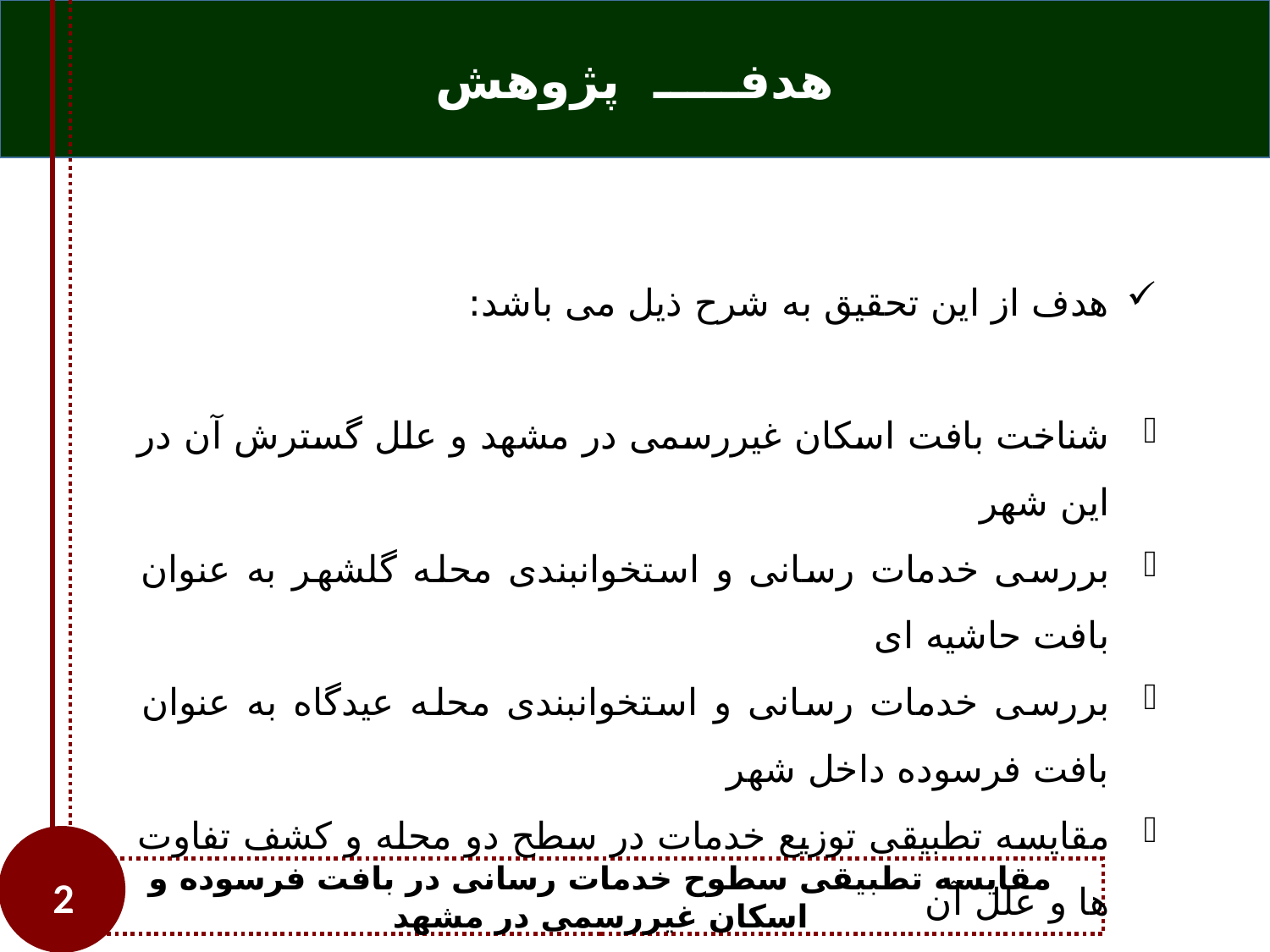

هدفـــــ  پژوهش
هدف از این تحقیق به شرح ذیل می باشد:

شناخت بافت اسکان غیررسمی در مشهد و علل گسترش آن در این شهر
بررسی خدمات رسانی و استخوانبندی محله گلشهر به عنوان بافت حاشیه ای
بررسی خدمات رسانی و استخوانبندی محله عیدگاه به عنوان بافت فرسوده داخل شهر
مقایسه تطبیقی توزیع خدمات در سطح دو محله و کشف تفاوت ها و علل آن

مقایسه تطبیقی سطوح خدمات رسانی در بافت فرسوده و اسکان غیررسمی در مشهد
2